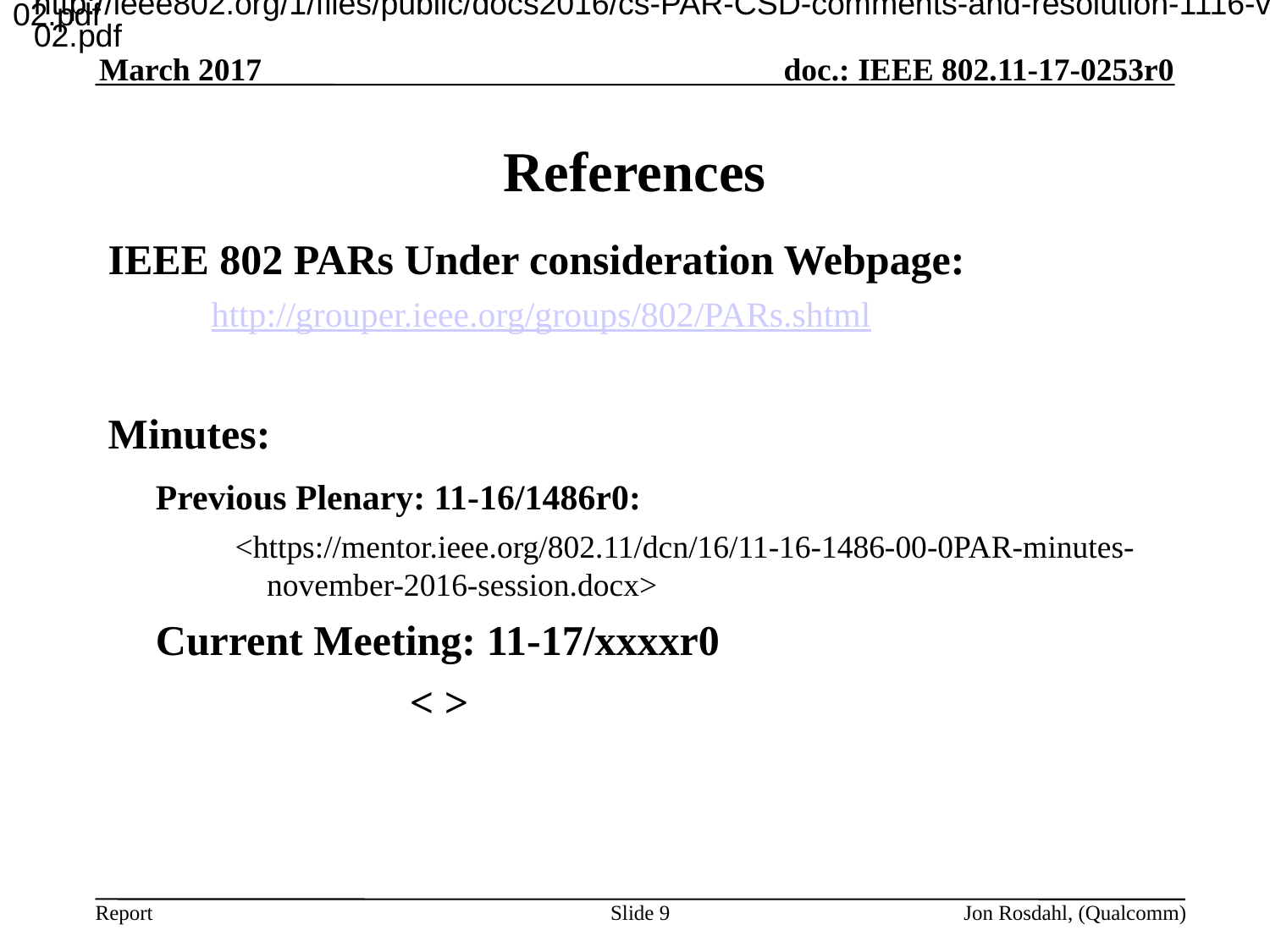

http://ieee802.org/1/files/public/docs2016/cs-PAR-CSD-comments-and-resolution-1116-v02.pdf
http://ieee802.org/1/files/public/docs2016/cs-PAR-CSD-comments-and-resolution-1116-v02.pdf
March 2017
# References
IEEE 802 PARs Under consideration Webpage:
	http://grouper.ieee.org/groups/802/PARs.shtml

Minutes:
	Previous Plenary: 11-16/1486r0:
<https://mentor.ieee.org/802.11/dcn/16/11-16-1486-00-0PAR-minutes-november-2016-session.docx>
	Current Meeting: 11-17/xxxxr0
			< >
Slide 9
Jon Rosdahl, (Qualcomm)